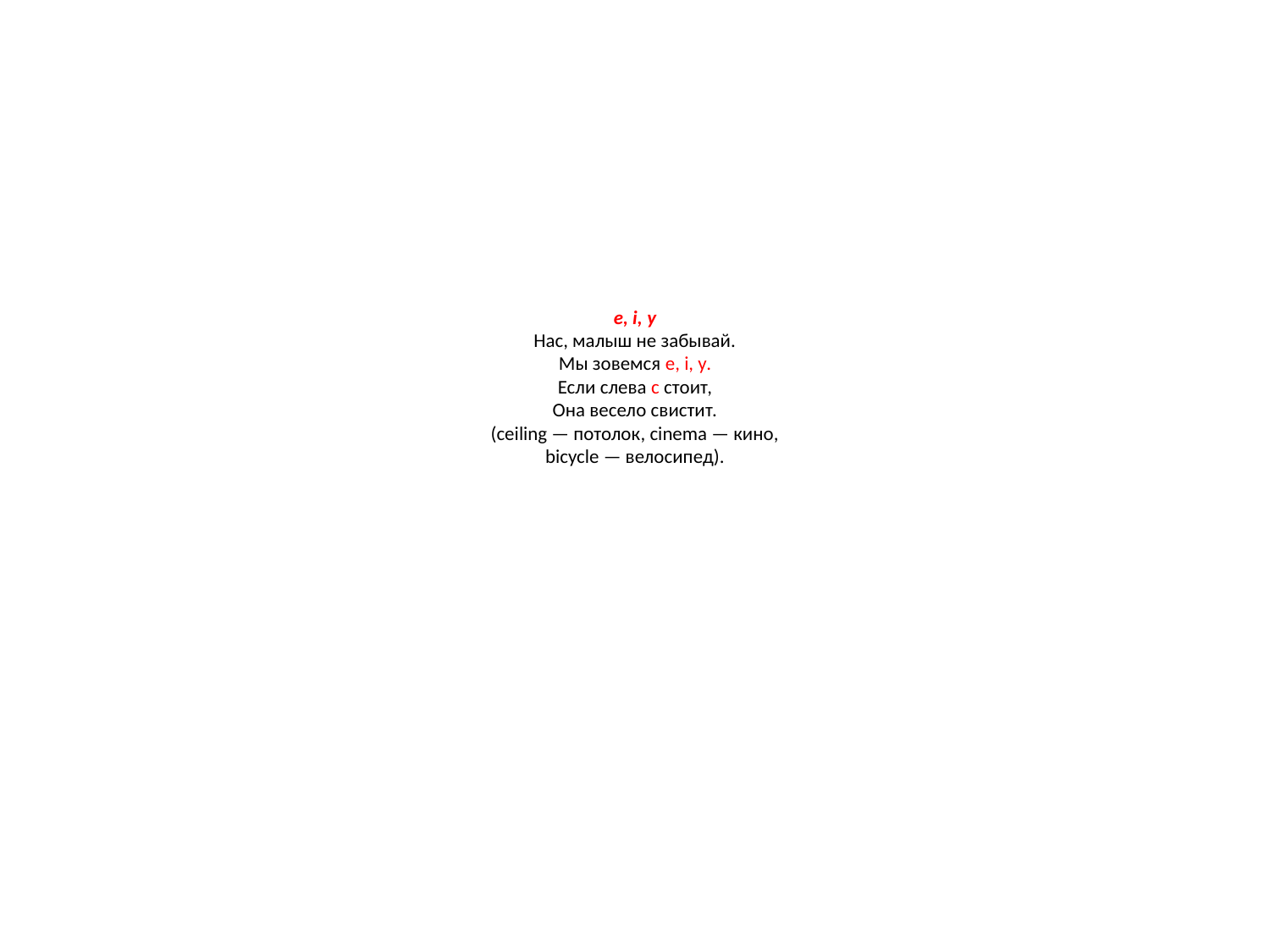

# е, i, у Нас, малыш не забывай. Мы зовемся е, i, у. Если слева с стоит, Она весело свистит. (ceiling — потолок, cinema — кино, bicycle — велосипед).